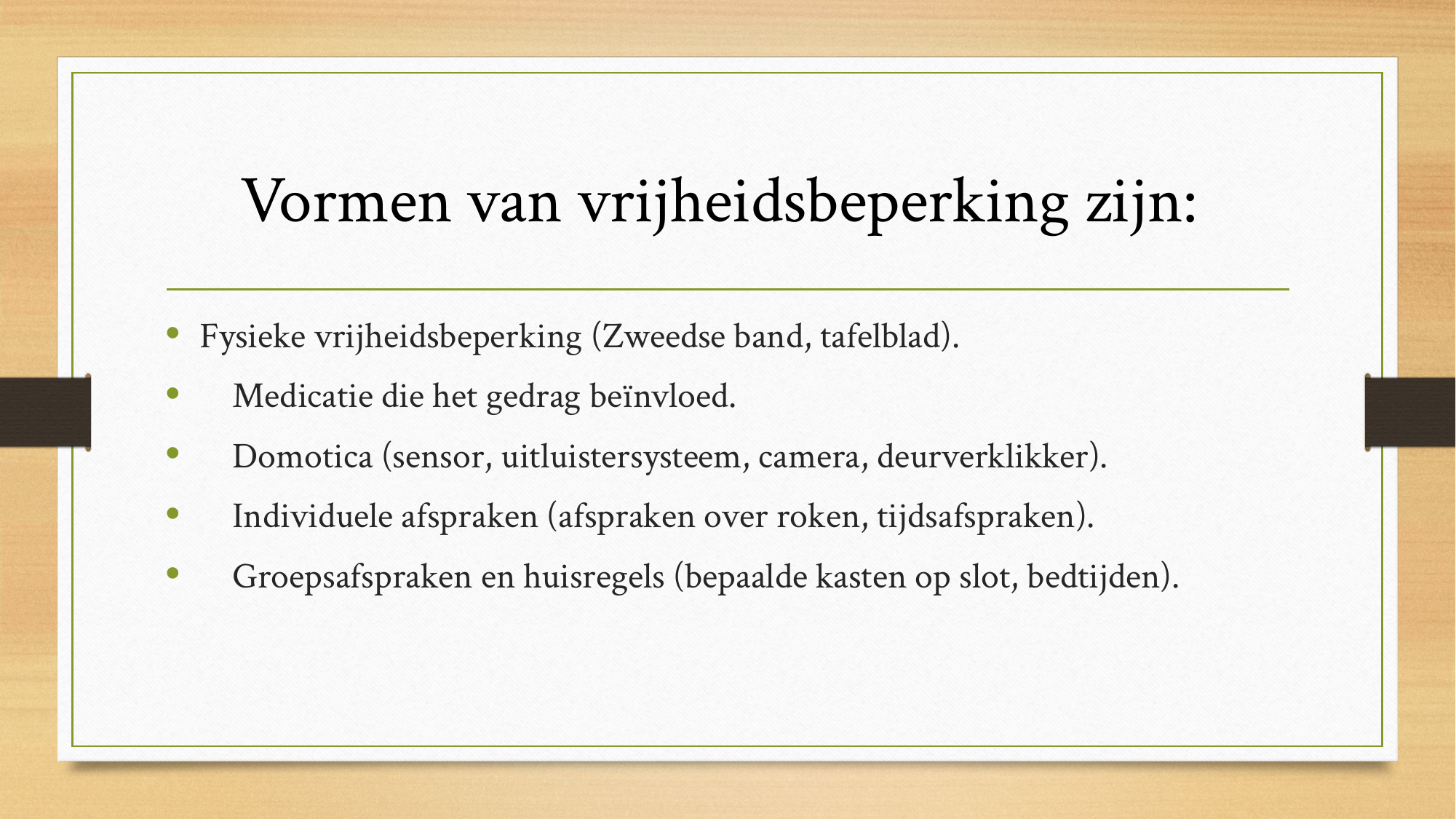

# Vormen van vrijheidsbeperking zijn:
Fysieke vrijheidsbeperking (Zweedse band, tafelblad).
    Medicatie die het gedrag beïnvloed.
    Domotica (sensor, uitluistersysteem, camera, deurverklikker).
    Individuele afspraken (afspraken over roken, tijdsafspraken).
    Groepsafspraken en huisregels (bepaalde kasten op slot, bedtijden).